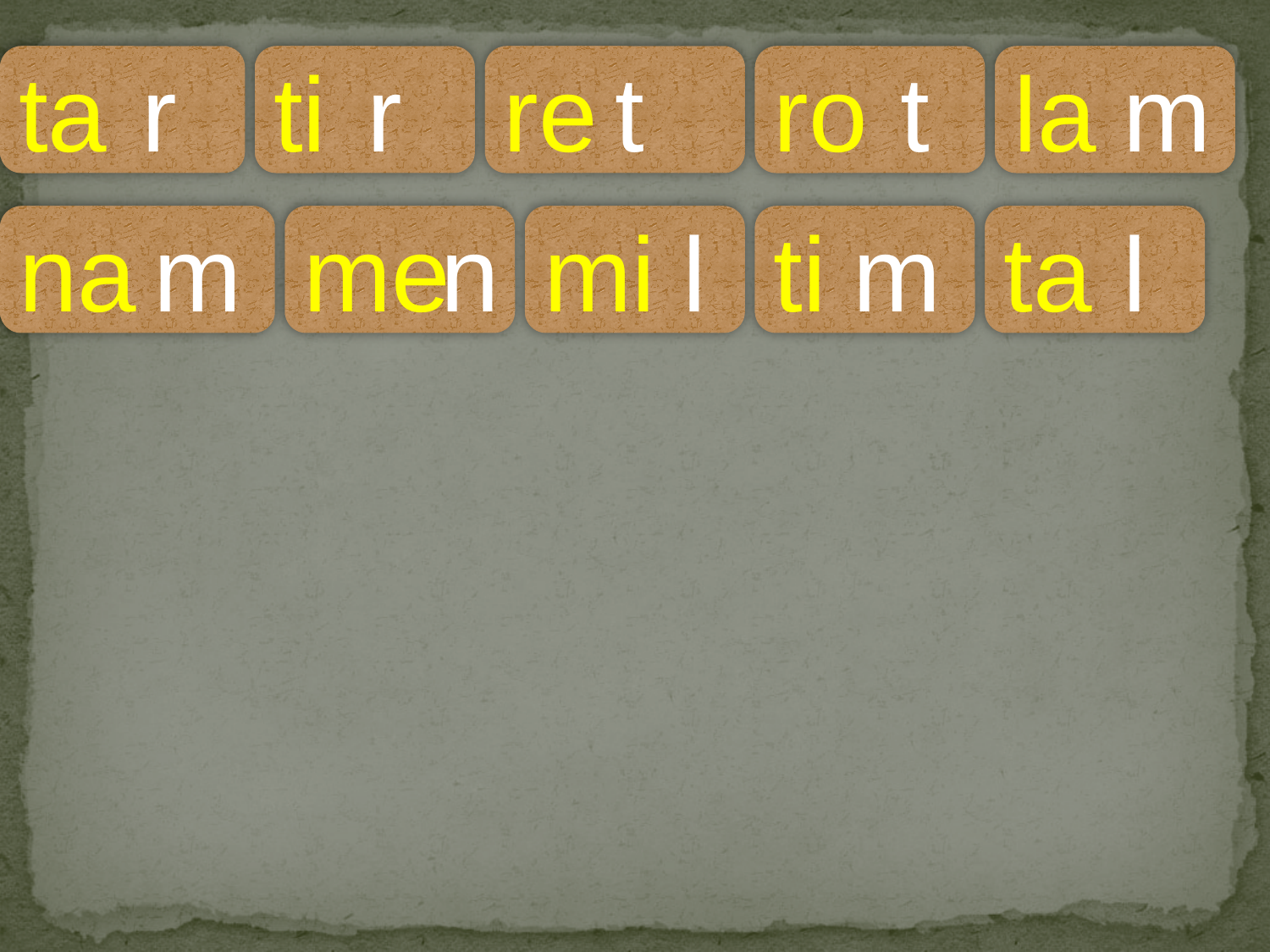

ta
r
ti
r
re
t
ro
t
la
m
na
m
me
n
mi
l
ti
m
ta
l